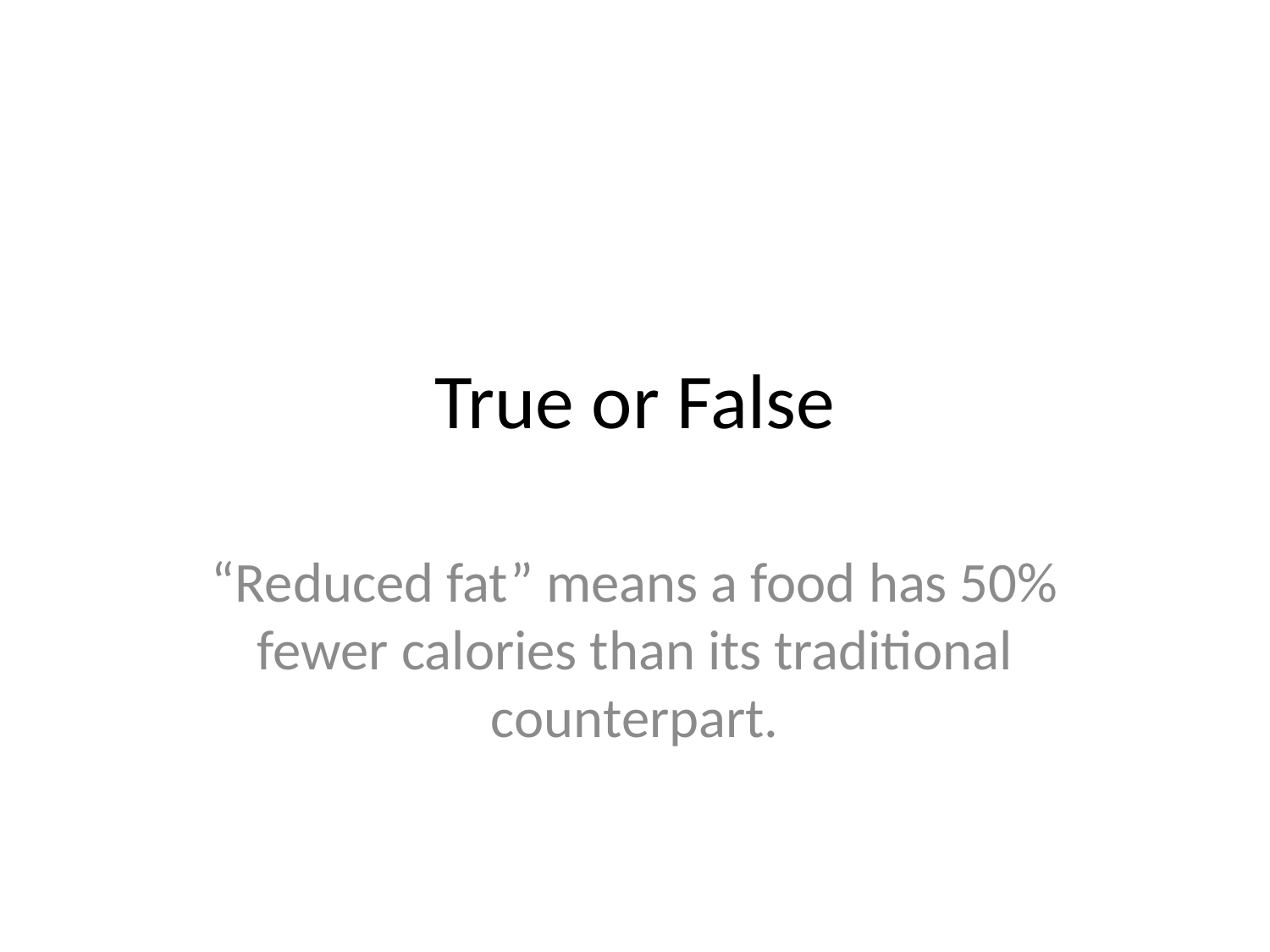

# True or False
“Reduced fat” means a food has 50% fewer calories than its traditional counterpart.